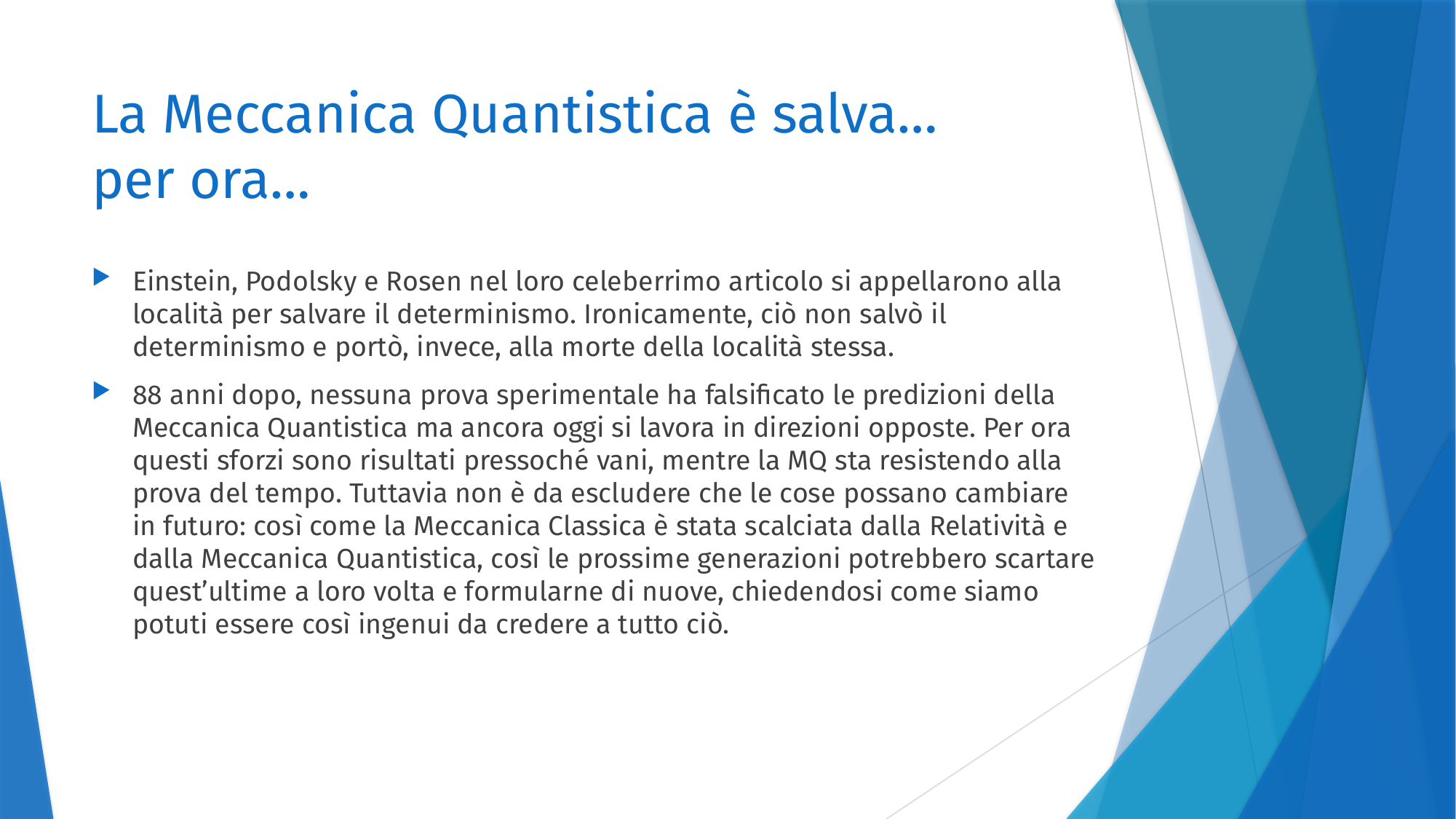

# La Meccanica Quantistica è salva… per ora…
Einstein, Podolsky e Rosen nel loro celeberrimo articolo si appellarono alla località per salvare il determinismo. Ironicamente, ciò non salvò il determinismo e portò, invece, alla morte della località stessa.
88 anni dopo, nessuna prova sperimentale ha falsificato le predizioni della Meccanica Quantistica ma ancora oggi si lavora in direzioni opposte. Per ora questi sforzi sono risultati pressoché vani, mentre la MQ sta resistendo alla prova del tempo. Tuttavia non è da escludere che le cose possano cambiare in futuro: così come la Meccanica Classica è stata scalciata dalla Relatività e dalla Meccanica Quantistica, così le prossime generazioni potrebbero scartare quest’ultime a loro volta e formularne di nuove, chiedendosi come siamo potuti essere così ingenui da credere a tutto ciò.